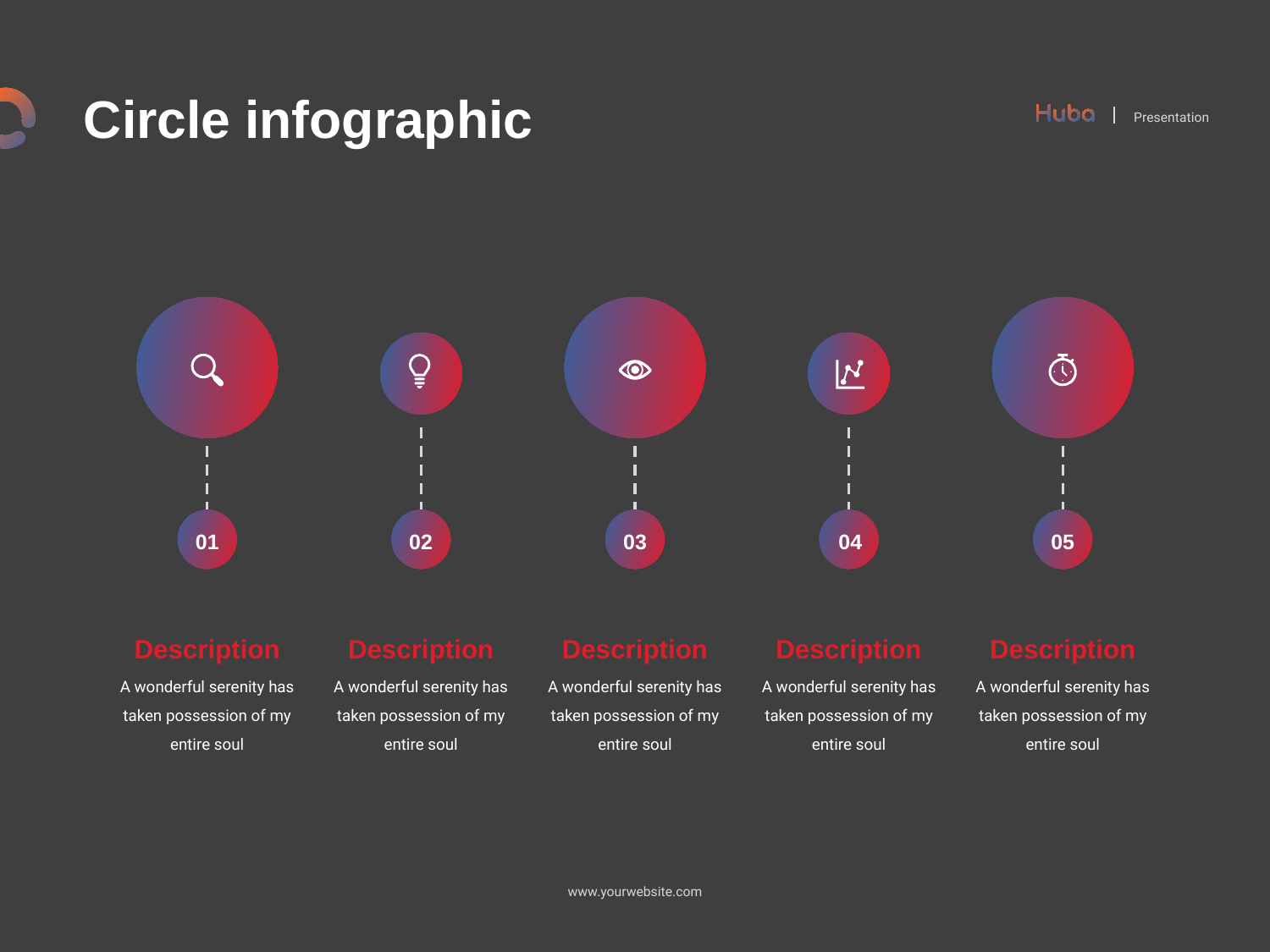

Circle infographic

Presentation

01
02
03
04
05
Description
Description
Description
Description
Description
A wonderful serenity has taken possession of my entire soul
A wonderful serenity has taken possession of my entire soul
A wonderful serenity has taken possession of my entire soul
A wonderful serenity has taken possession of my entire soul
A wonderful serenity has taken possession of my entire soul
www.yourwebsite.com